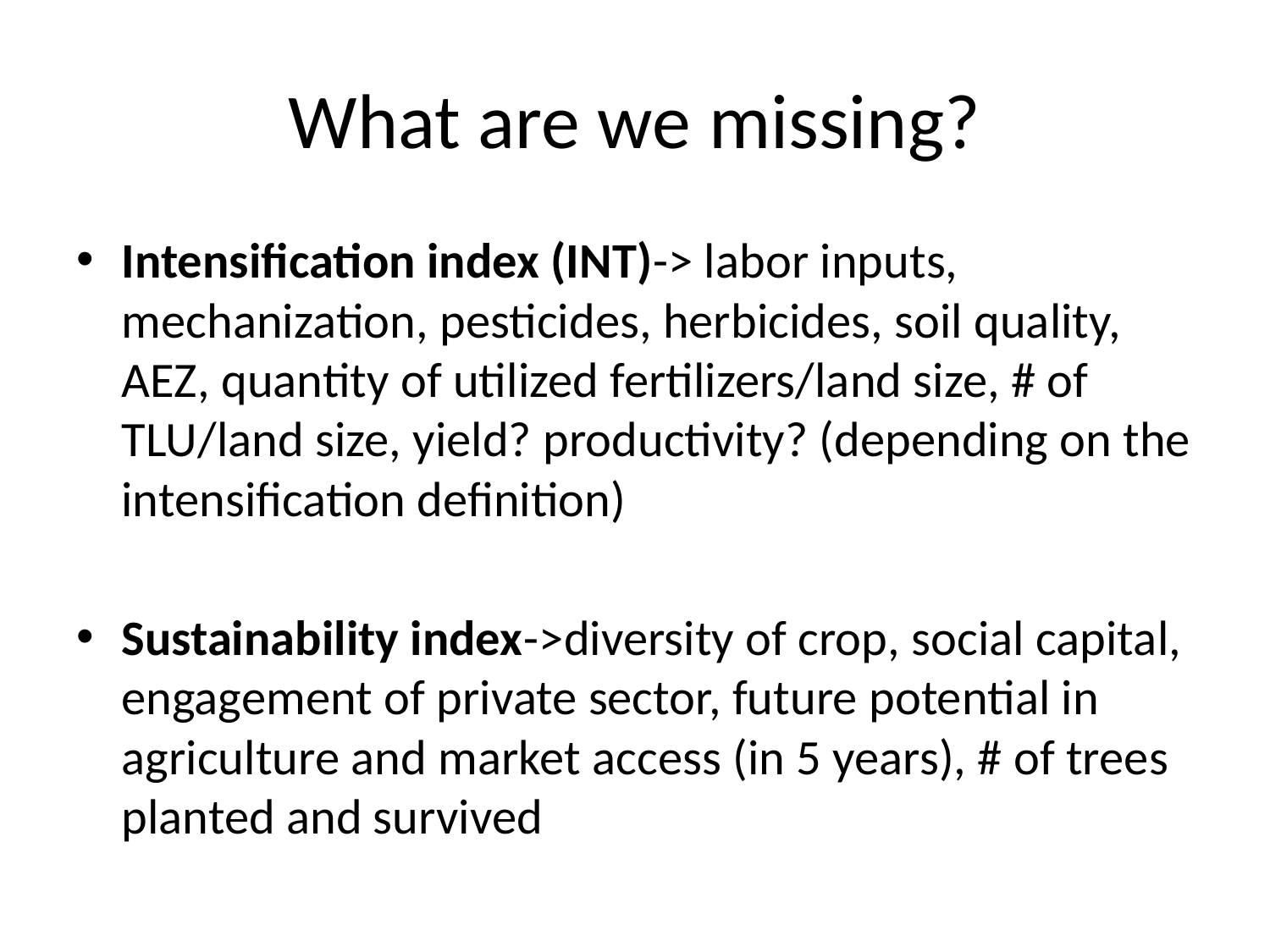

# What are we missing?
Intensification index (INT)-> labor inputs, mechanization, pesticides, herbicides, soil quality, AEZ, quantity of utilized fertilizers/land size, # of TLU/land size, yield? productivity? (depending on the intensification definition)

Sustainability index->diversity of crop, social capital, engagement of private sector, future potential in agriculture and market access (in 5 years), # of trees planted and survived